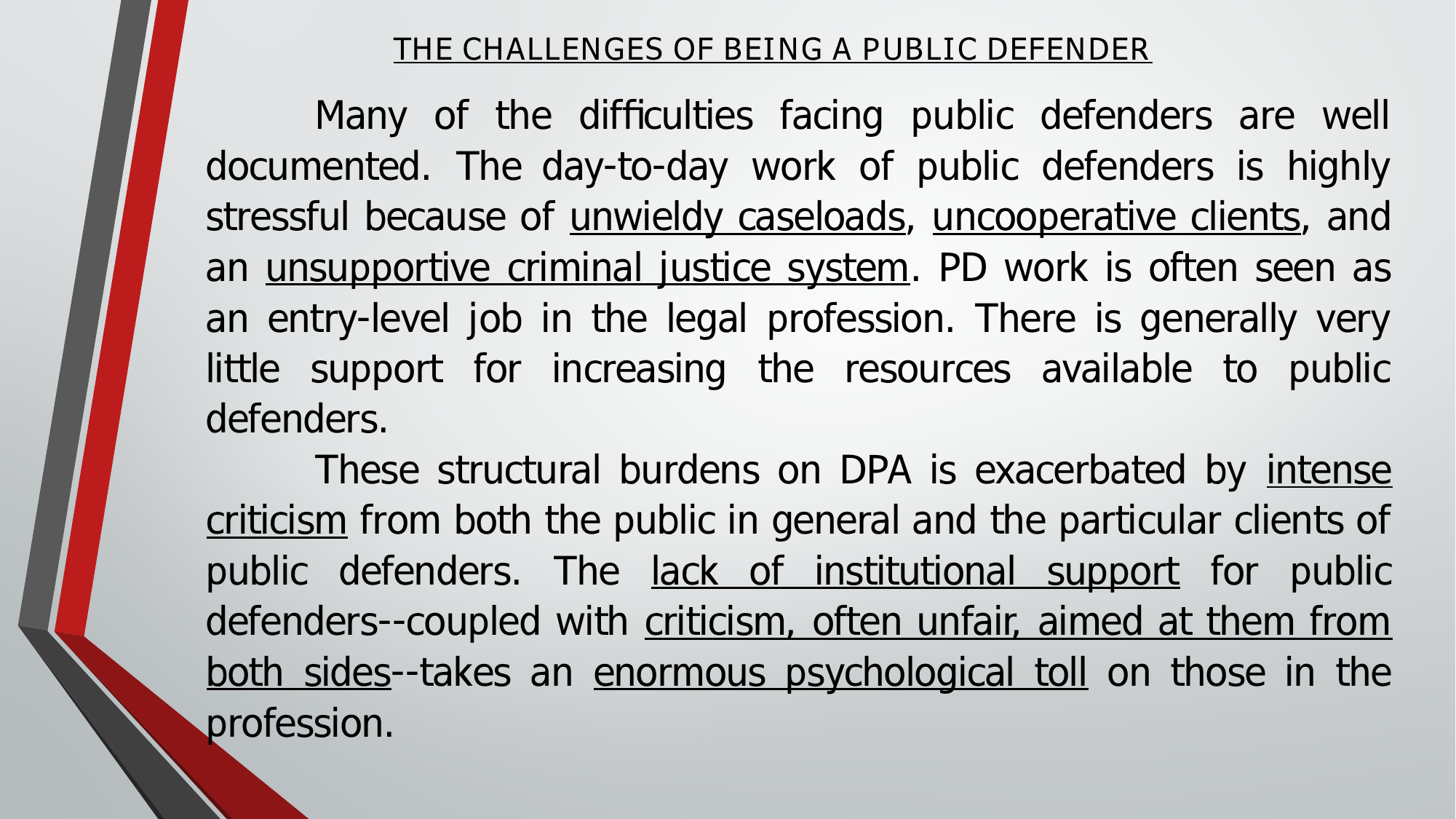

THE CHALLENGES OF BEING A PUBLIC DEFENDER

	Many of the difficulties facing public defenders are well documented. The day-to-day work of public defenders is highly stressful because of unwieldy caseloads, uncooperative clients, and an unsupportive criminal justice system. PD work is often seen as an entry-level job in the legal profession. There is generally very little support for increasing the resources available to public defenders.
	These structural burdens on DPA is exacerbated by intense criticism from both the public in general and the particular clients of public defenders. The lack of institutional support for public defenders--coupled with criticism, often unfair, aimed at them from both sides--takes an enormous psychological toll on those in the profession.